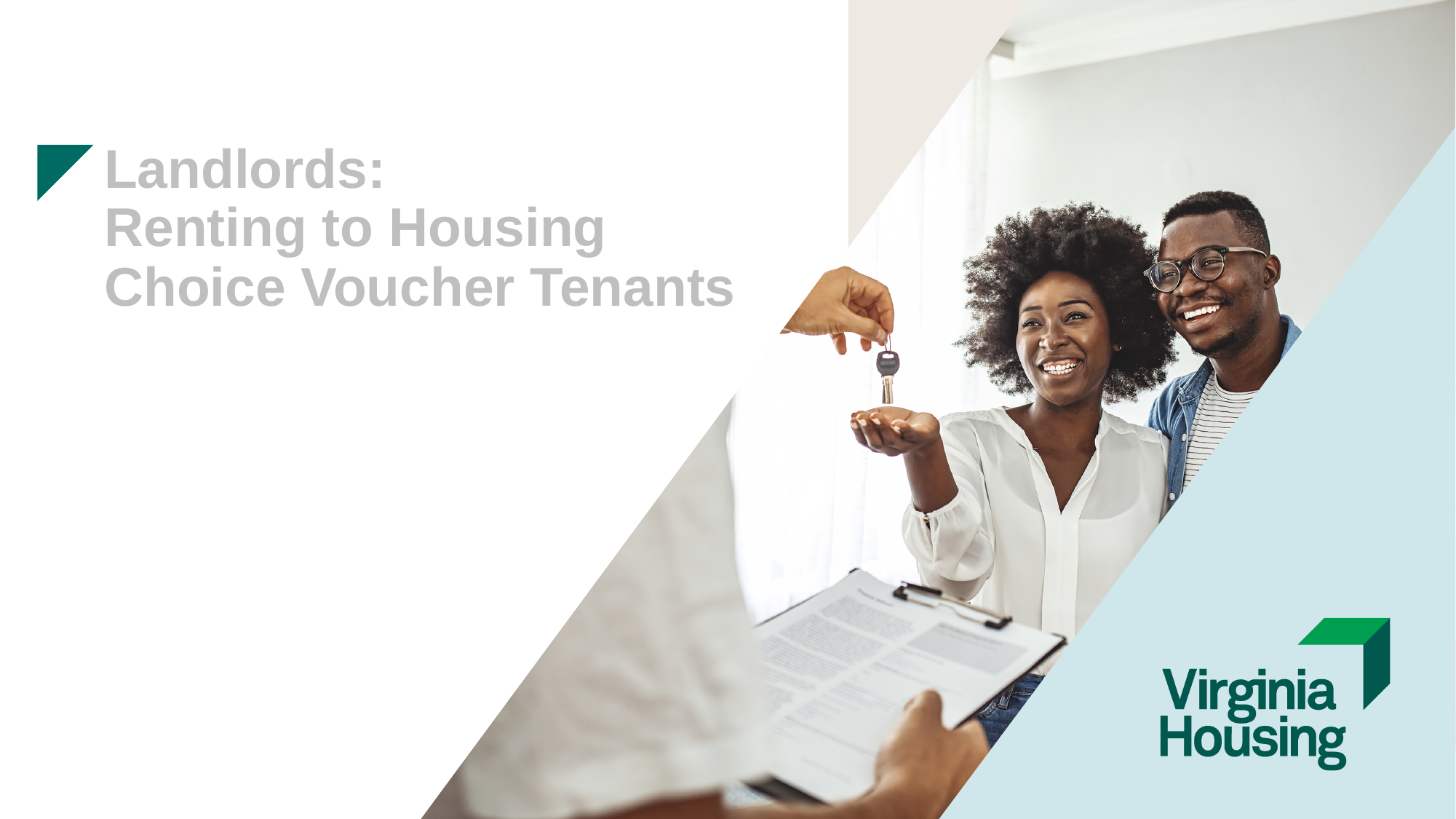

# Landlords: Renting to Housing Choice Voucher Tenants